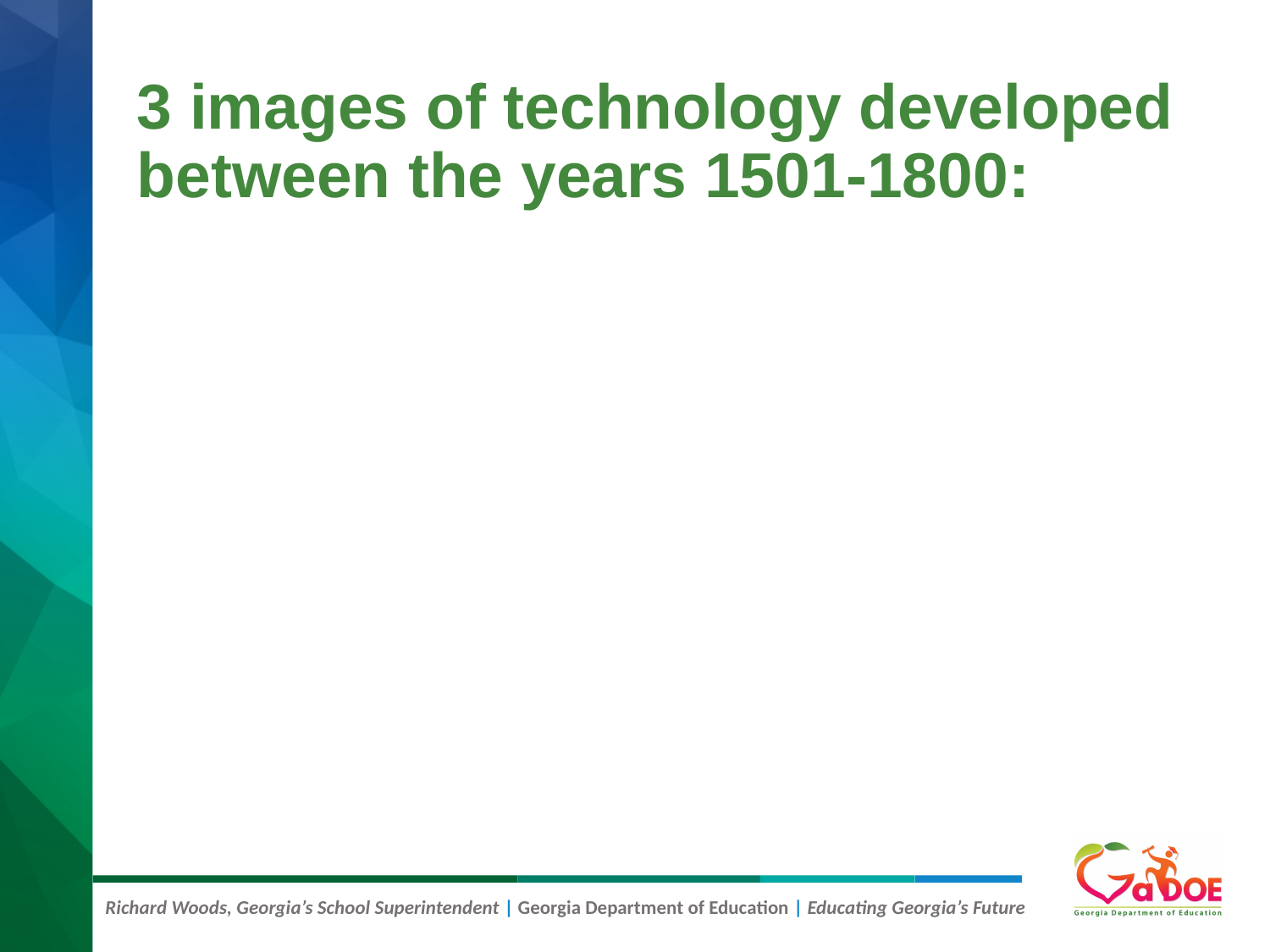

# 3 images of technology developed between the years 1501-1800: